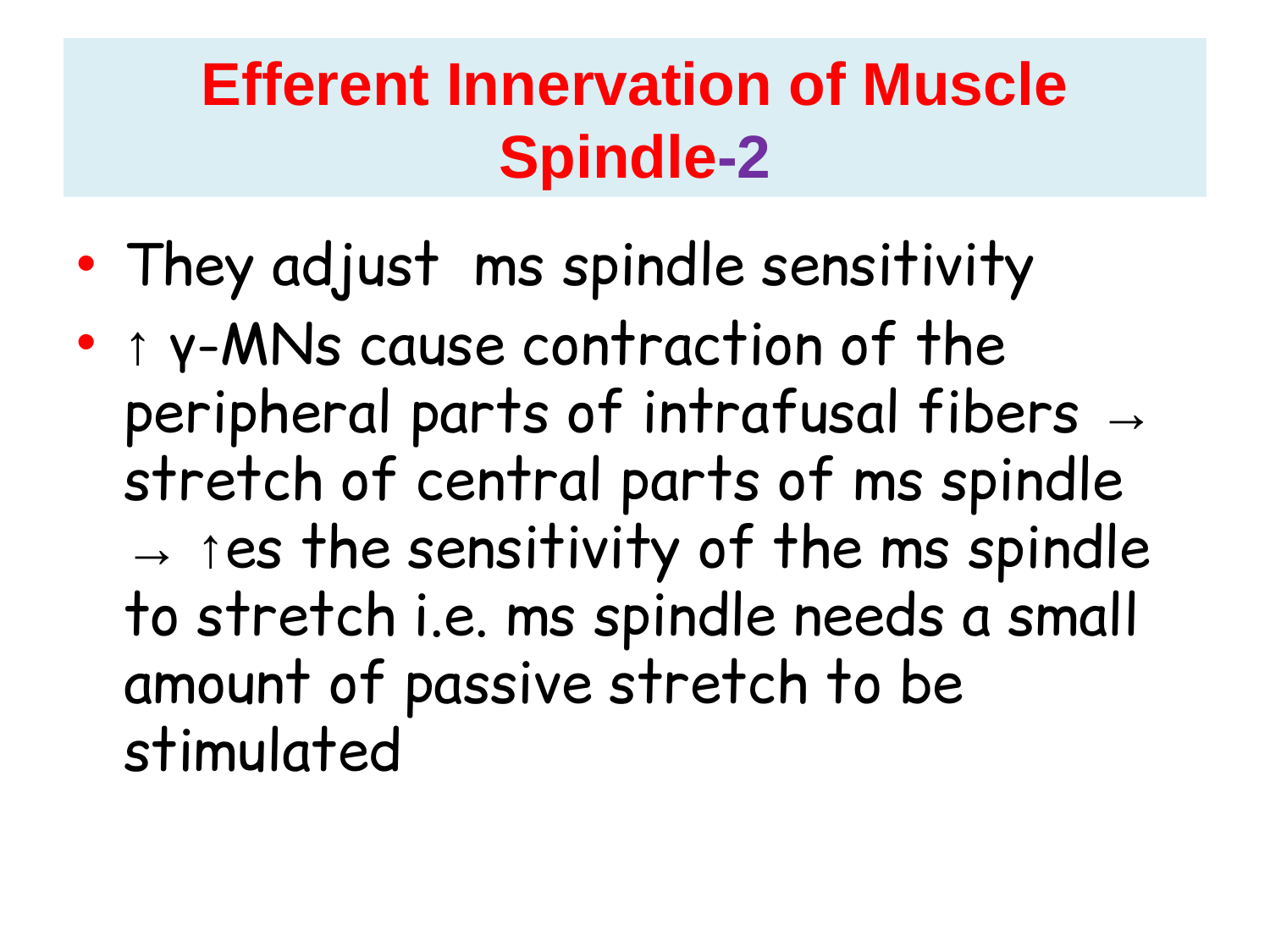

# Efferent Innervation of Muscle Spindle-2
They adjust  ms spindle sensitivity
↑ γ-MNs cause contraction of the peripheral parts of intrafusal fibers → stretch of central parts of ms spindle → ↑es the sensitivity of the ms spindle to stretch i.e. ms spindle needs a small amount of passive stretch to be stimulated